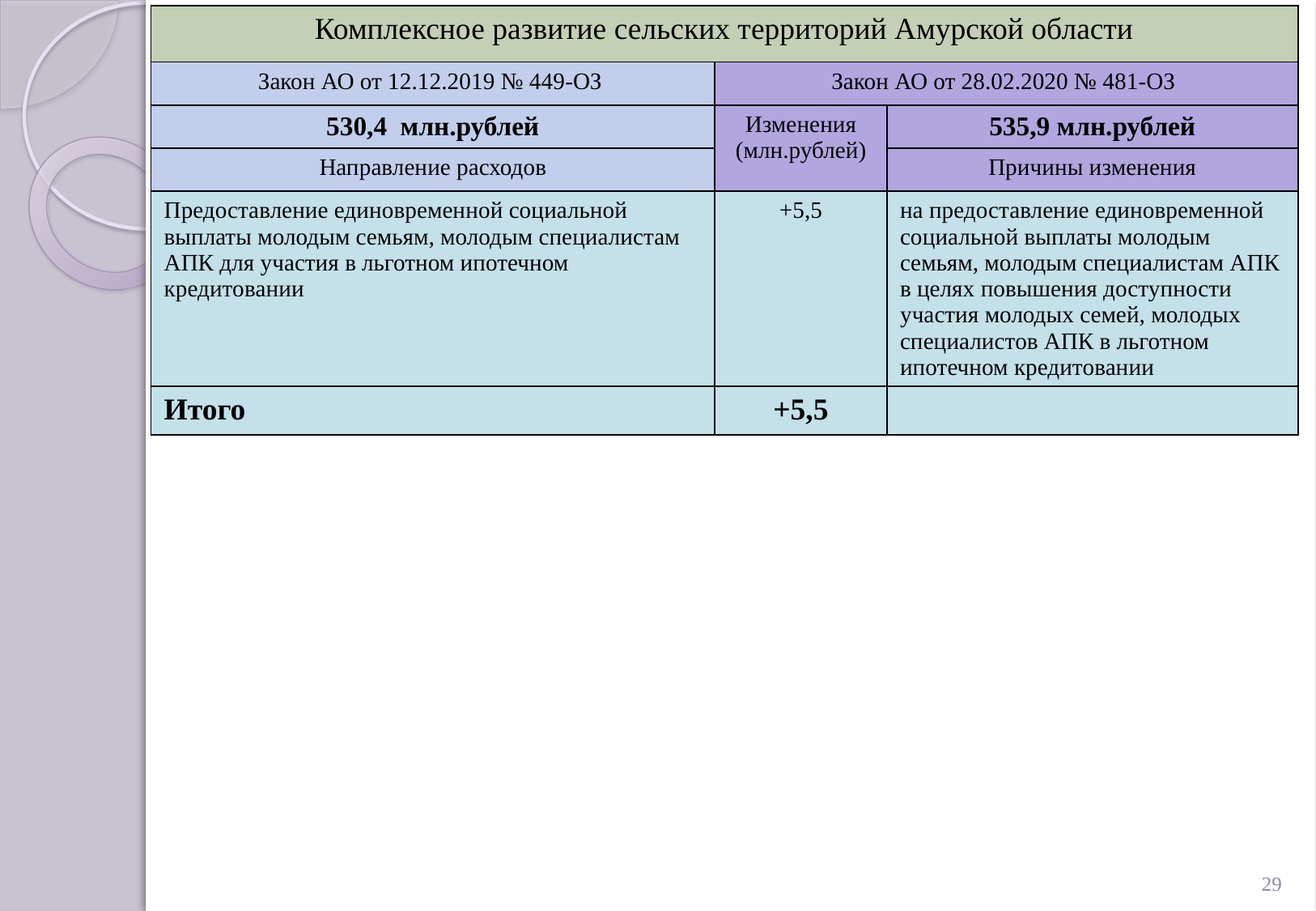

| Комплексное развитие сельских территорий Амурской области |  |  |
| --- | --- | --- |
| Закон АО от 12.12.2019 № 449-ОЗ | Закон АО от 28.02.2020 № 481-ОЗ |  |
| 530,4 млн.рублей | Изменения (млн.рублей) | 535,9 млн.рублей |
| Направление расходов |  | Причины изменения |
| Предоставление единовременной социальной выплаты молодым семьям, молодым специалистам АПК для участия в льготном ипотечном кредитовании | +5,5 | на предоставление единовременной социальной выплаты молодым семьям, молодым специалистам АПК в целях повышения доступности участия молодых семей, молодых специалистов АПК в льготном ипотечном кредитовании |
| Итого | +5,5 |  |
29